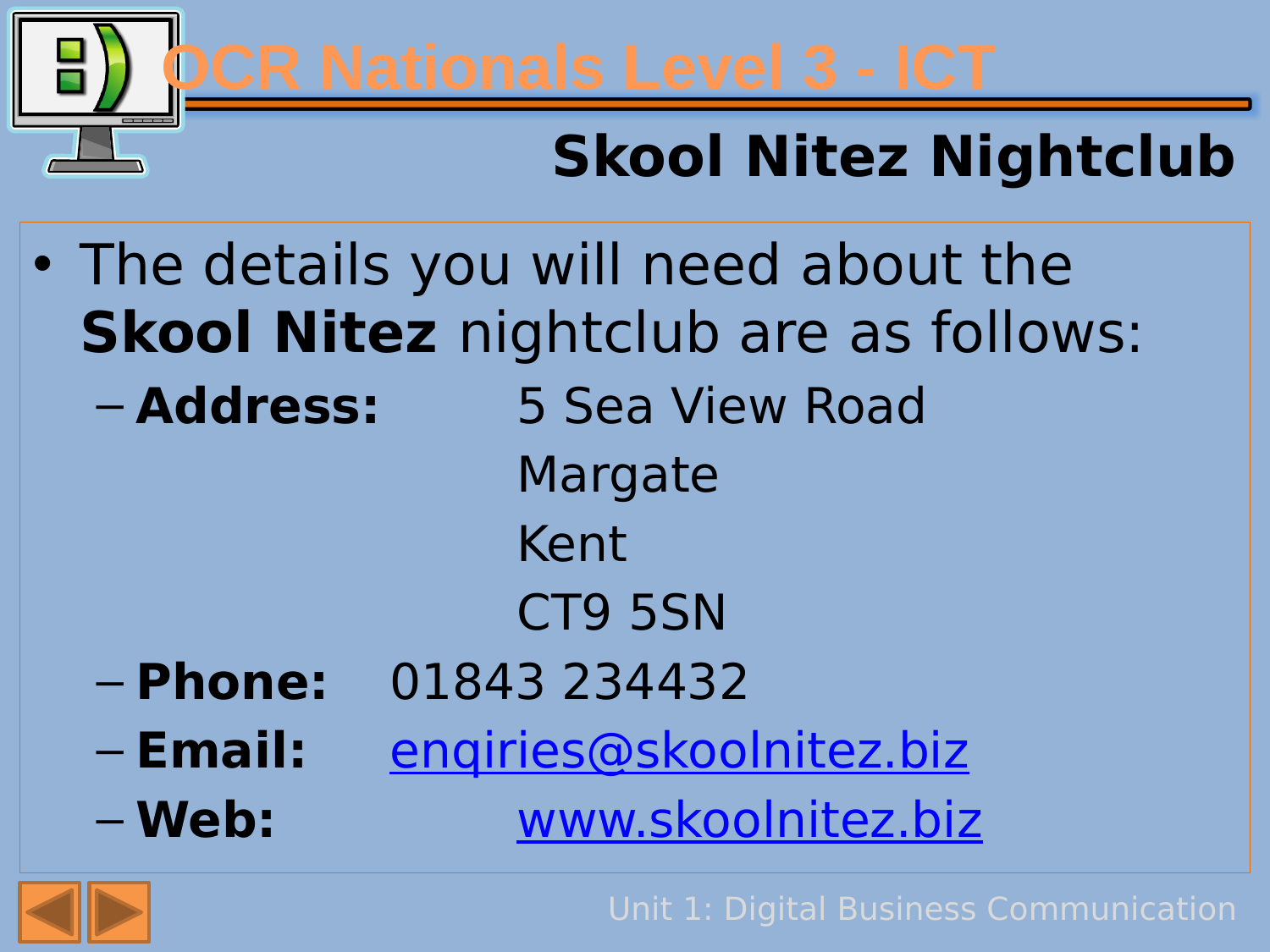

# Skool Nitez Nightclub
The details you will need about the Skool Nitez nightclub are as follows:
Address: 	5 Sea View Road
				Margate
				Kent
				CT9 5SN
Phone:	01843 234432
Email:	enqiries@skoolnitez.biz
Web:		www.skoolnitez.biz